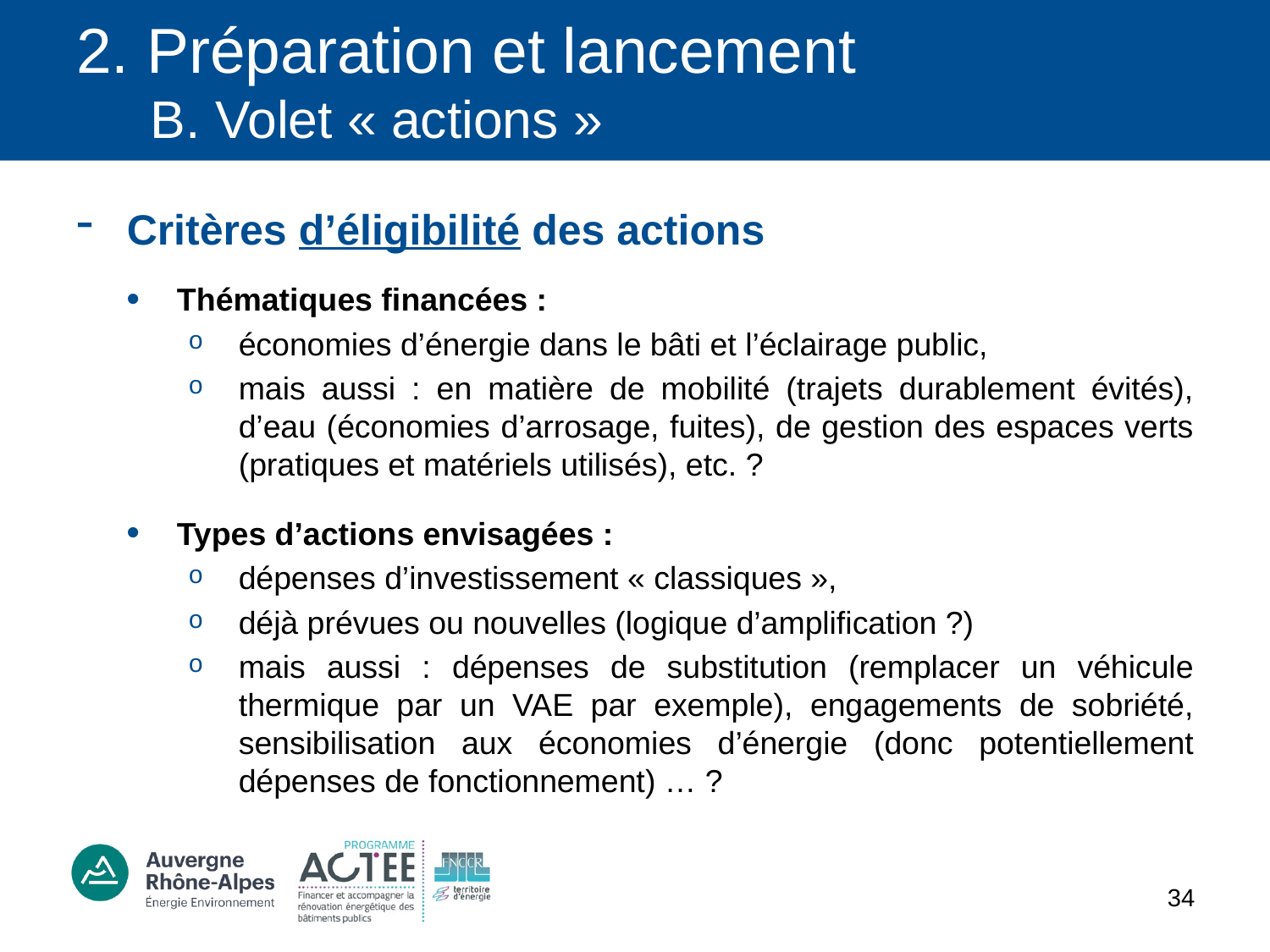

# 2. Préparation et lancement B. Volet « actions »
Critères d’éligibilité des actions

Thématiques financées :
économies d’énergie dans le bâti et l’éclairage public,
mais aussi : en matière de mobilité (trajets durablement évités), d’eau (économies d’arrosage, fuites), de gestion des espaces verts (pratiques et matériels utilisés), etc. ?

Types d’actions envisagées :
dépenses d’investissement « classiques »,
déjà prévues ou nouvelles (logique d’amplification ?)
mais aussi : dépenses de substitution (remplacer un véhicule thermique par un VAE par exemple), engagements de sobriété, sensibilisation aux économies d’énergie (donc potentiellement dépenses de fonctionnement) … ?